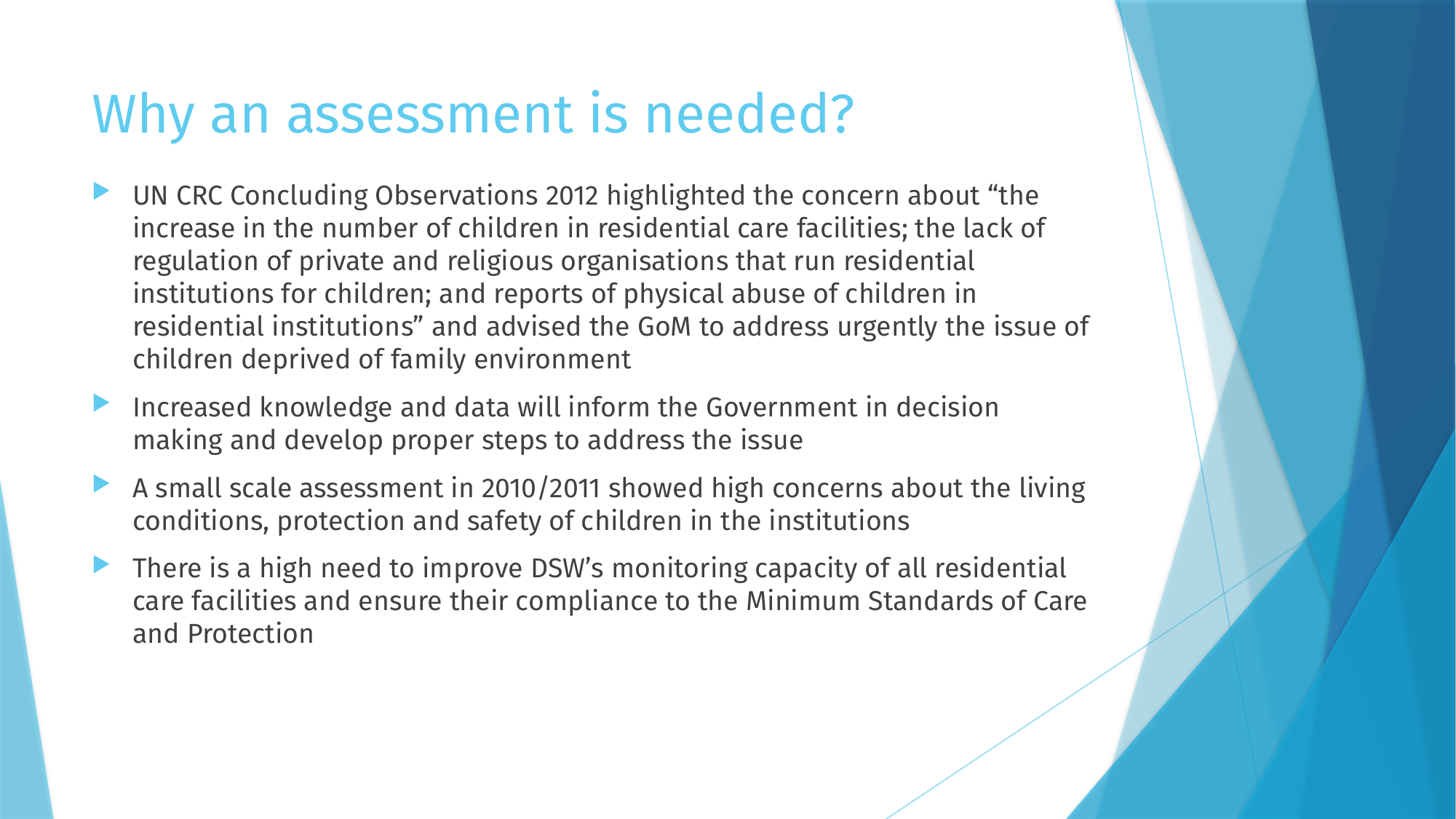

# Why an assessment is needed?
UN CRC Concluding Observations 2012 highlighted the concern about “the increase in the number of children in residential care facilities; the lack of regulation of private and religious organisations that run residential institutions for children; and reports of physical abuse of children in residential institutions” and advised the GoM to address urgently the issue of children deprived of family environment
Increased knowledge and data will inform the Government in decision making and develop proper steps to address the issue
A small scale assessment in 2010/2011 showed high concerns about the living conditions, protection and safety of children in the institutions
There is a high need to improve DSW’s monitoring capacity of all residential care facilities and ensure their compliance to the Minimum Standards of Care and Protection